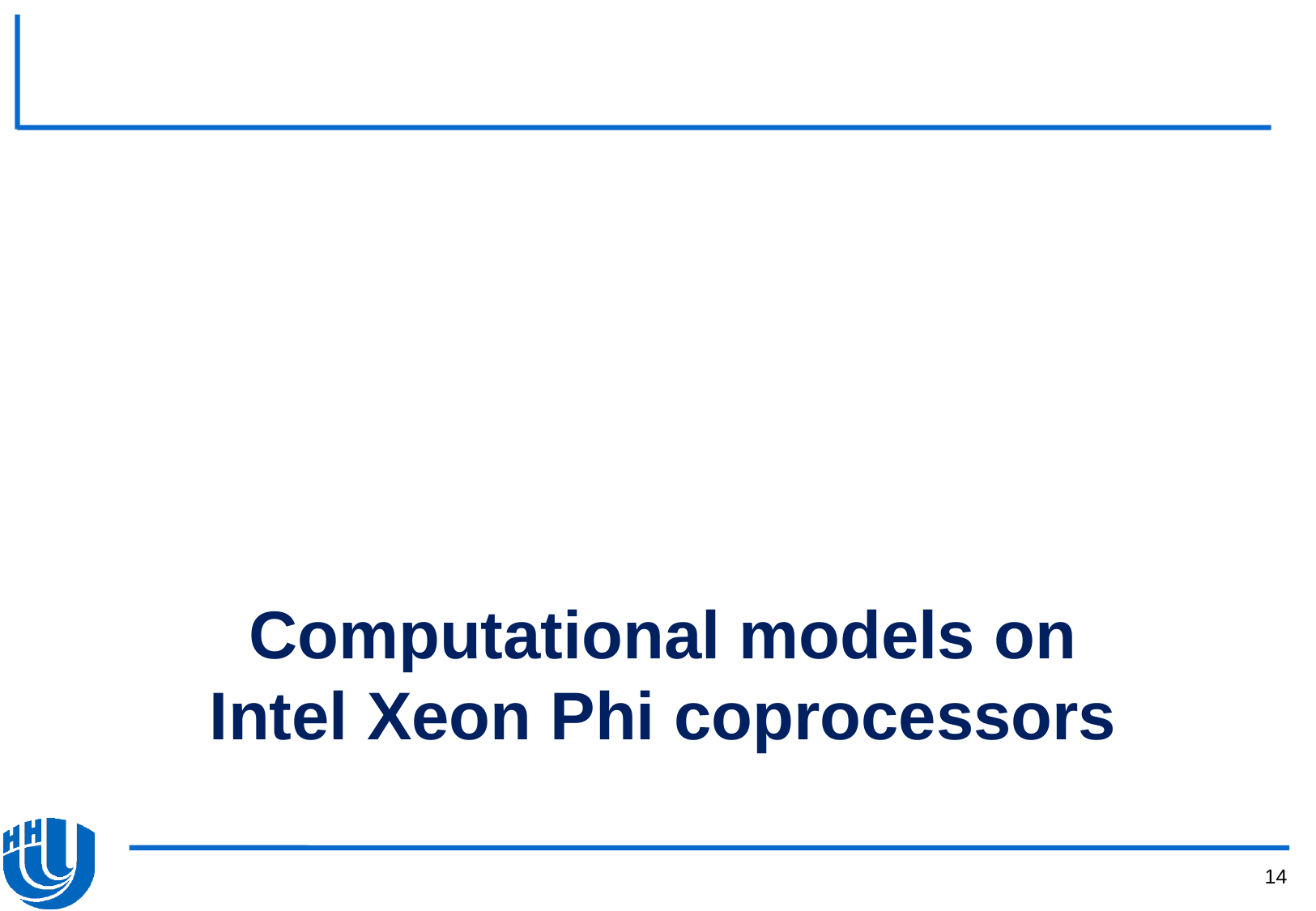

# Computational models on Intel Xeon Phi coprocessors